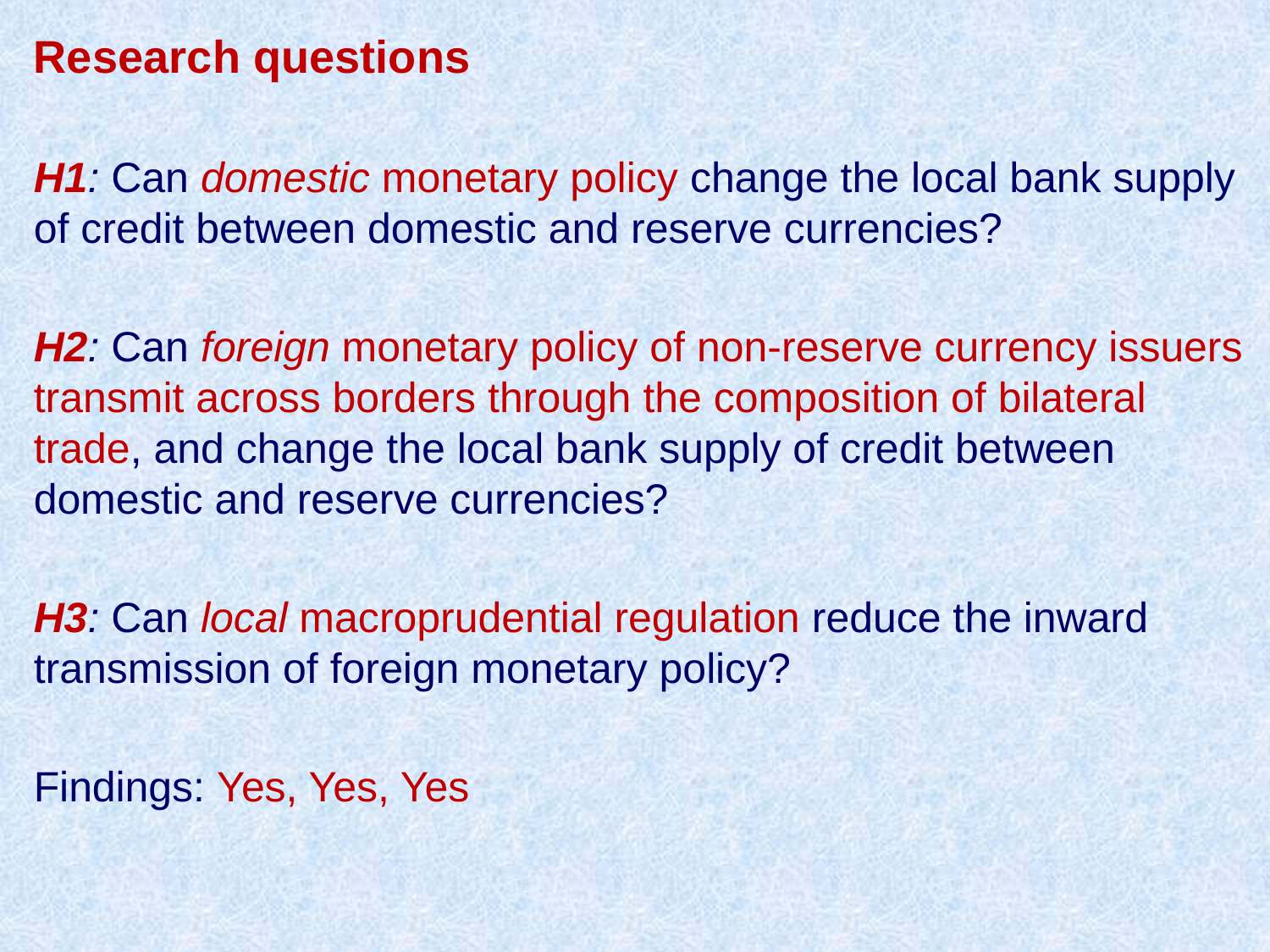

Research questions

H1: Can domestic monetary policy change the local bank supply of credit between domestic and reserve currencies?

H2: Can foreign monetary policy of non-reserve currency issuers transmit across borders through the composition of bilateral trade, and change the local bank supply of credit between domestic and reserve currencies?

H3: Can local macroprudential regulation reduce the inward transmission of foreign monetary policy?

Findings: Yes, Yes, Yes